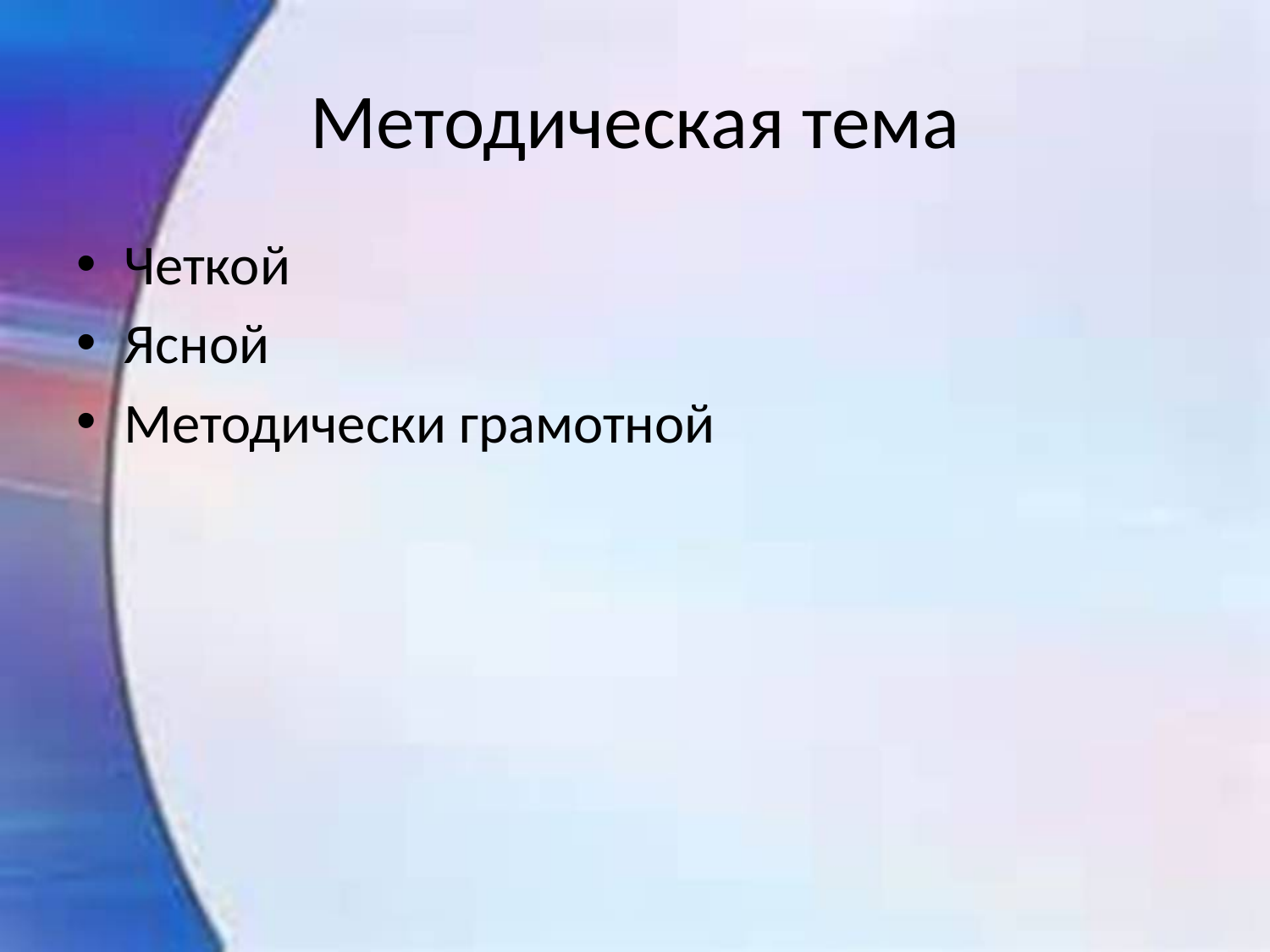

# Методическая тема
Четкой
Ясной
Методически грамотной